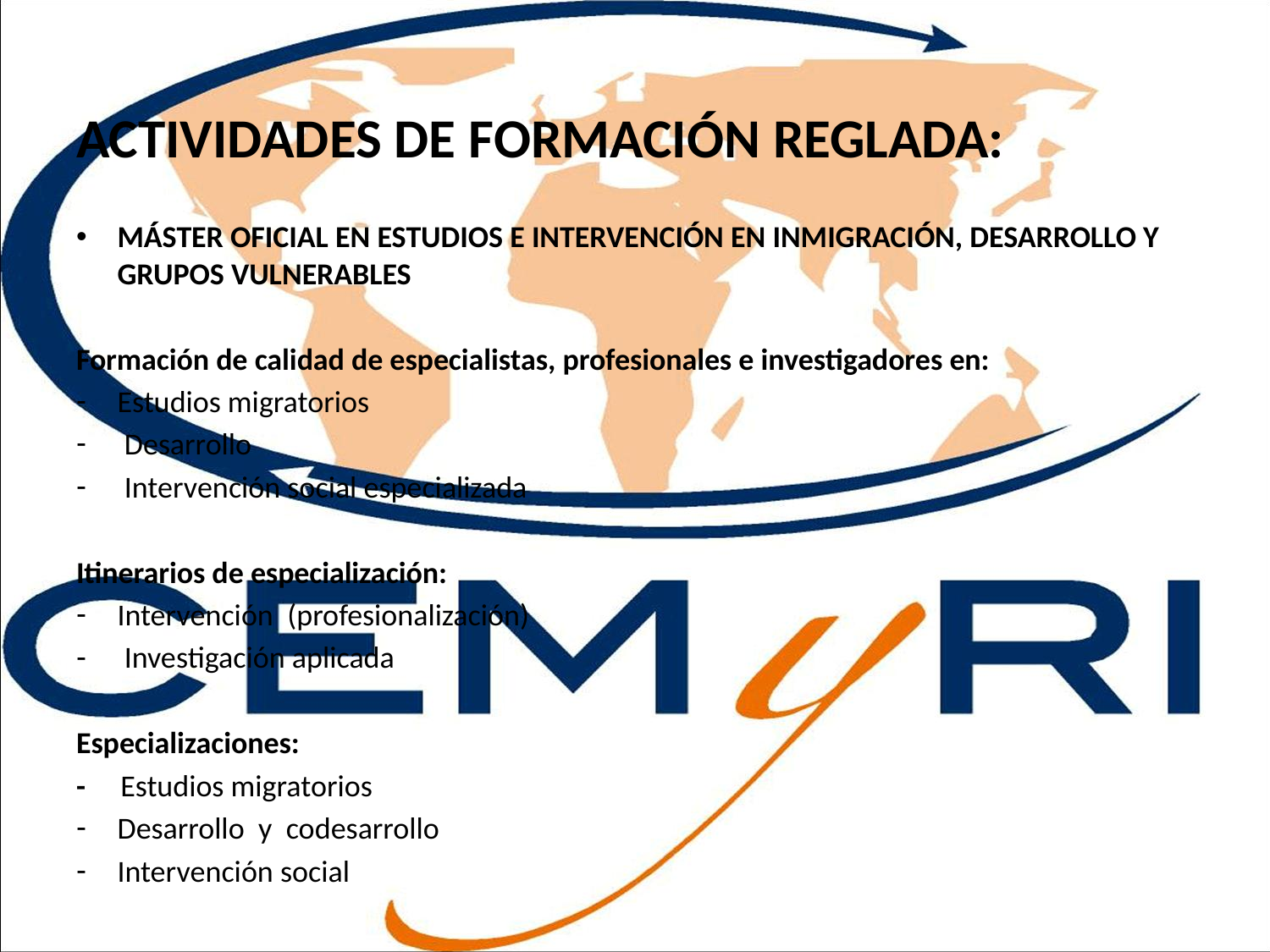

ACTIVIDADES DE FORMACIÓN REGLADA:

MÁSTER OFICIAL EN ESTUDIOS E INTERVENCIÓN EN INMIGRACIÓN, DESARROLLO Y GRUPOS VULNERABLES

Formación de calidad de especialistas, profesionales e investigadores en:
Estudios migratorios
 Desarrollo
 Intervención social especializada

Itinerarios de especialización:
Intervención  (profesionalización)
 Investigación aplicada

Especializaciones:
-     Estudios migratorios
Desarrollo  y  codesarrollo
Intervención social